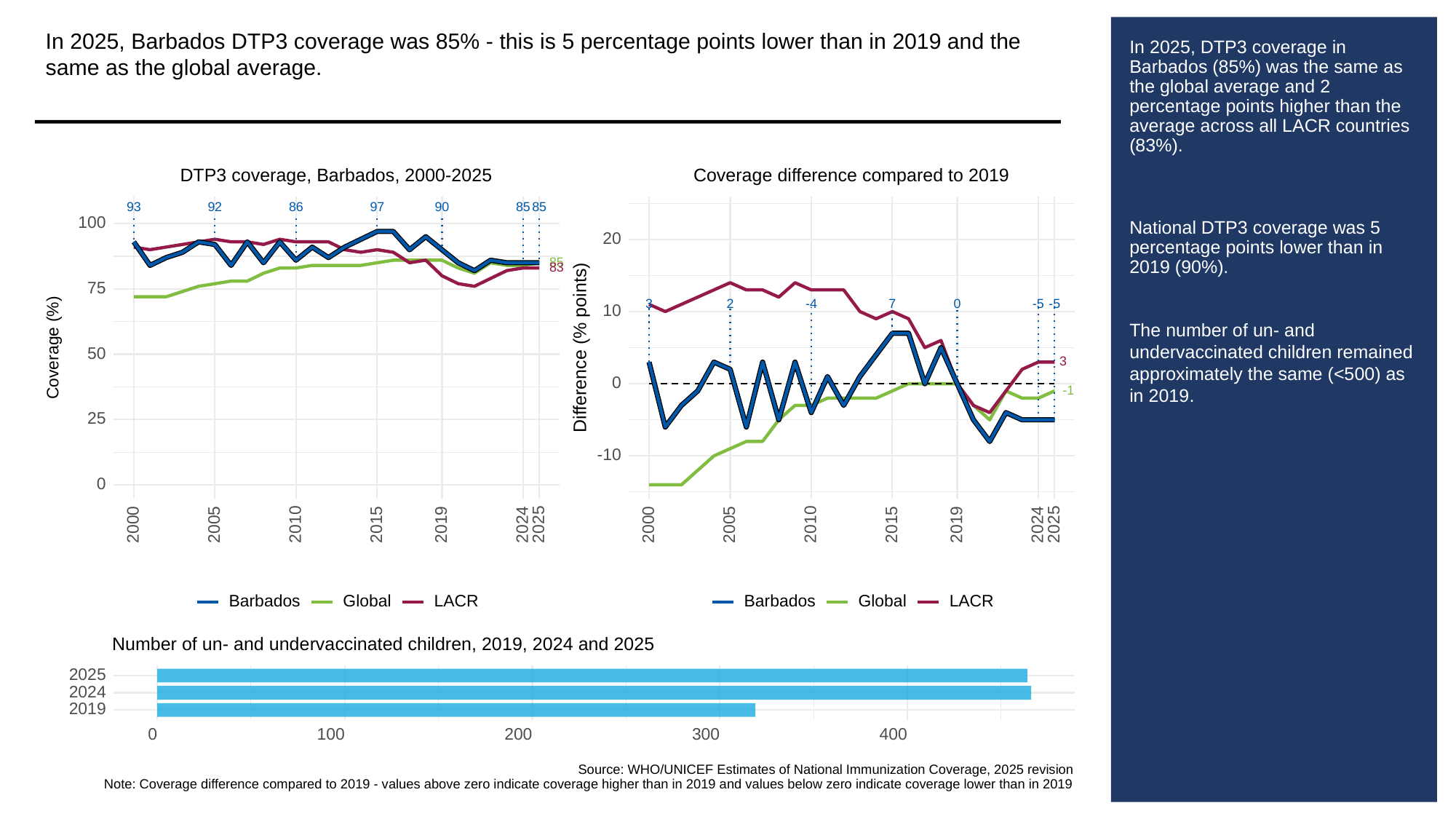

In 2025, Barbados DTP3 coverage was 85% - this is 5 percentage points lower than in 2019 and the same as the global average.
# In 2025, DTP3 coverage in Barbados (85%) was the same as the global average and 2 percentage points higher than the average across all LACR countries (83%).

National DTP3 coverage was 5 percentage points lower than in 2019 (90%).

The number of un- and undervaccinated children remained approximately the same (<500) as in 2019.

Coverage difference compared to 2019
DTP3 coverage, Barbados, 2000-2025

93
92
86
97
90
85
85

100

20

85

83

75

3
0
2
-5
-5
-4
7
10

Difference (% points)
Coverage (%)

50

3
0

-1

25

-10

0

2000
2005
2010
2015
2019
2024
2025
2000
2005
2010
2015
2019
2024
2025
Global
LACR
Global
LACR
Barbados
Barbados

Number of un- and undervaccinated children, 2019, 2024 and 2025

2025

2024

2019

300
0
100
200
400
Source: WHO/UNICEF Estimates of National Immunization Coverage, 2025 revision
Note: Coverage difference compared to 2019 - values above zero indicate coverage higher than in 2019 and values below zero indicate coverage lower than in 2019